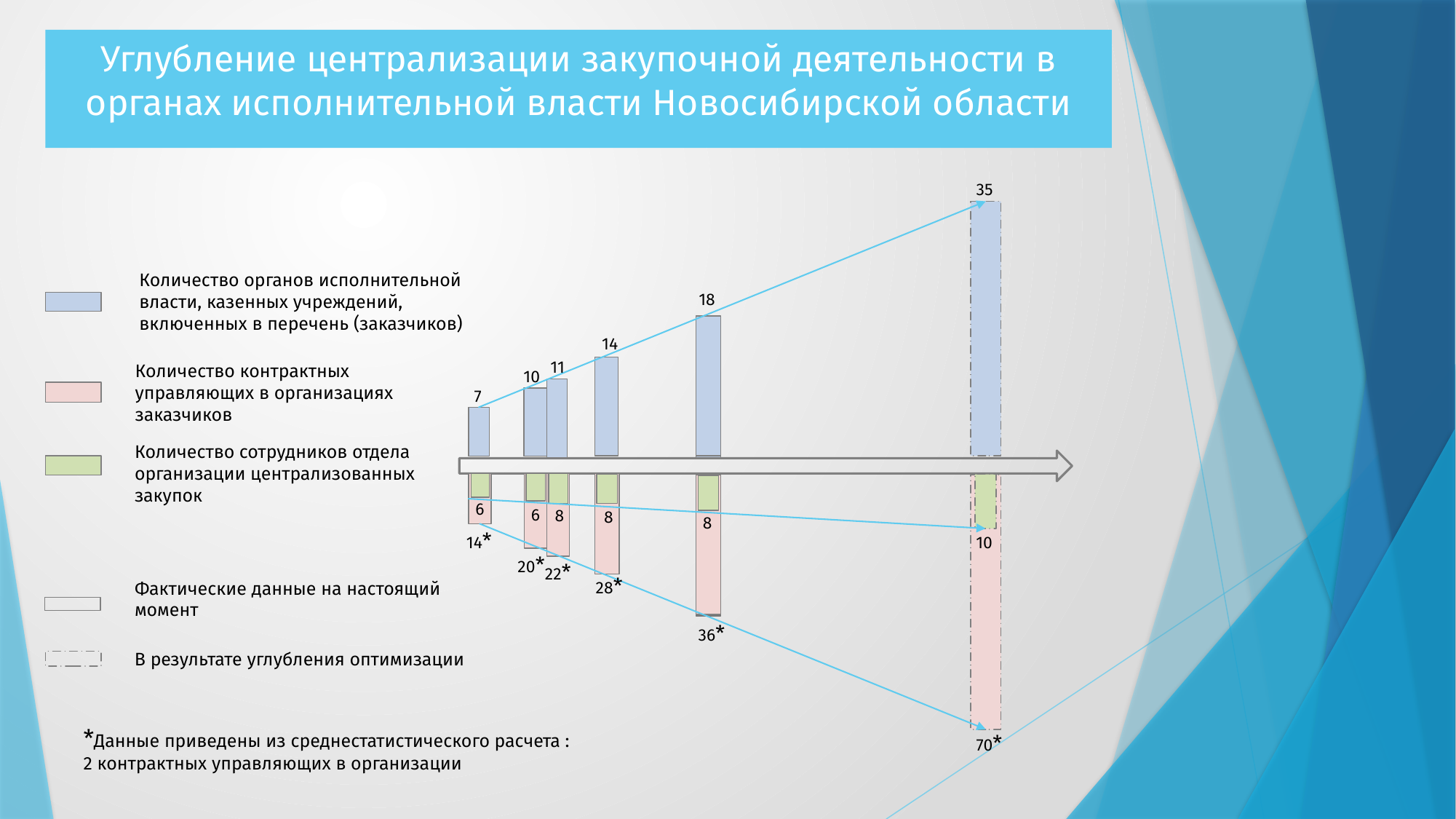

# Углубление централизации закупочной деятельности в органах исполнительной власти Новосибирской области
35

Количество органов исполнительной власти, казенных учреждений, включенных в перечень (заказчиков)
18

14
11
Количество контрактных управляющих в организациях заказчиков

10

7

Количество сотрудников отдела организации централизованных закупок

6
6
8
8
8
14*
10
20*
22*
28*
Фактические данные на настоящий момент

36*
В результате углубления оптимизации

*Данные приведены из среднестатистического расчета :  2 контрактных управляющих в организации
70*